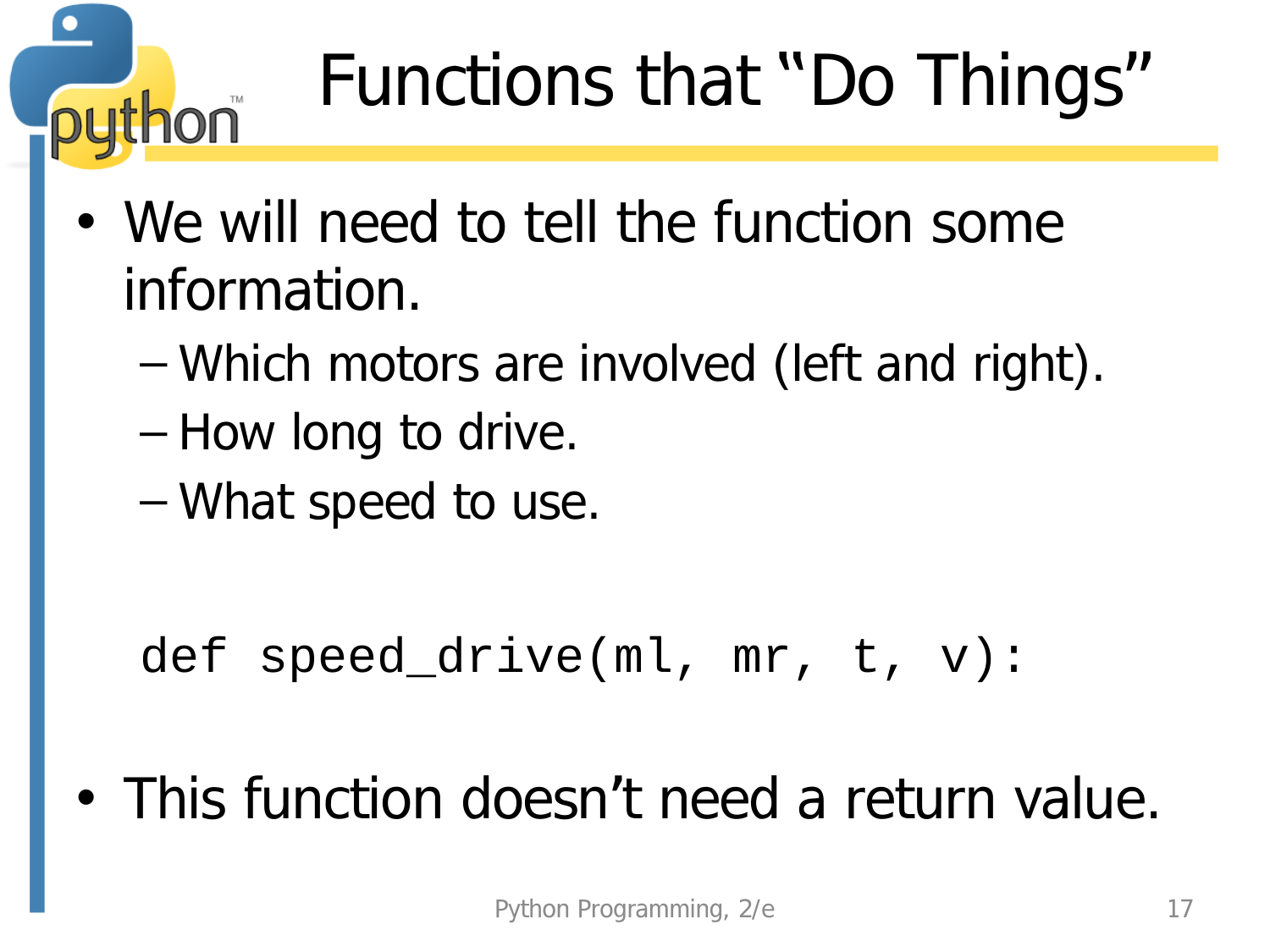

# Functions that “Do Things”
We will need to tell the function some information.
Which motors are involved (left and right).
How long to drive.
What speed to use.

def speed_drive(ml, mr, t, v):

This function doesn’t need a return value.

Python Programming, 2/e
17